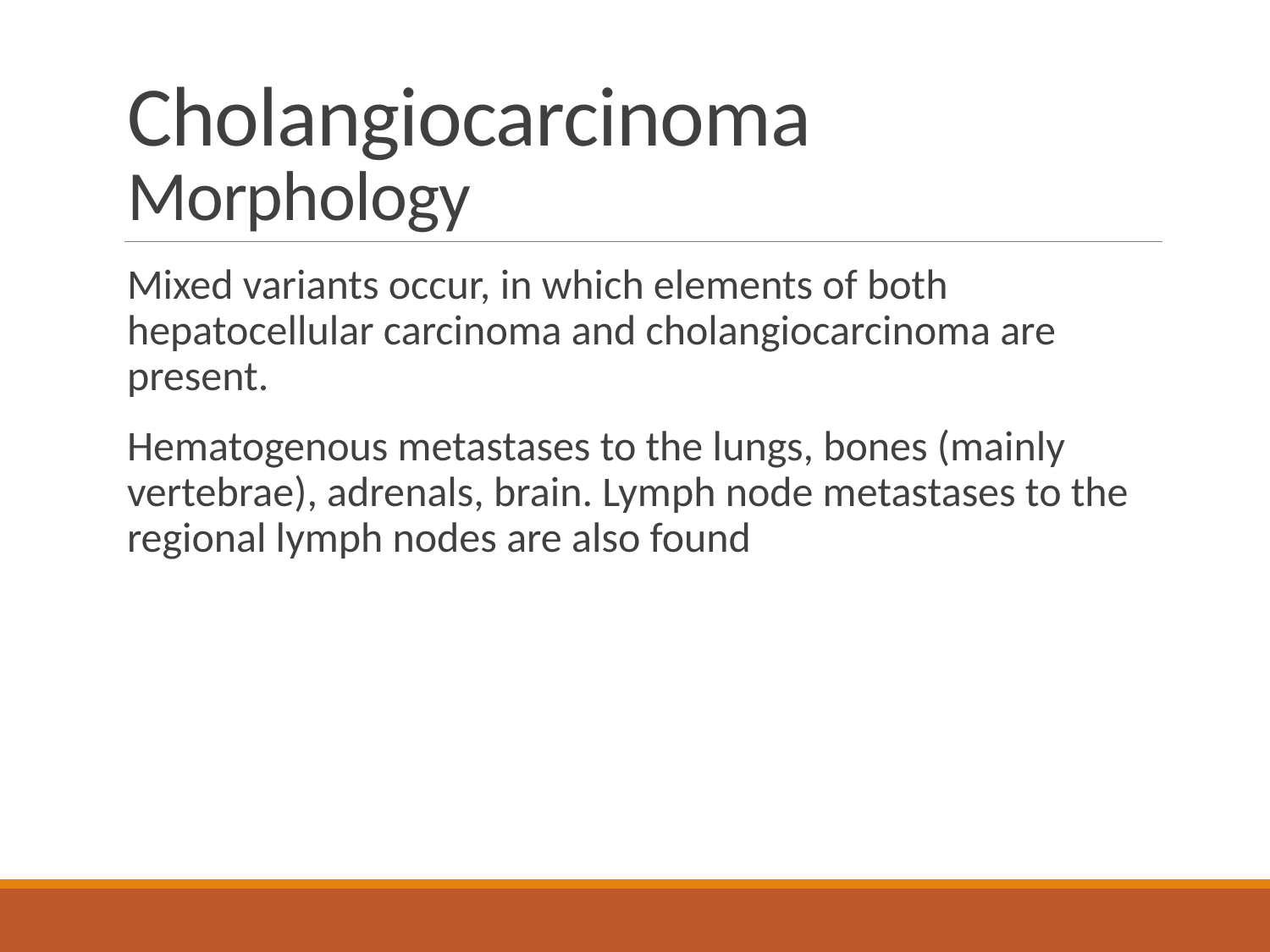

# Cholangiocarcinoma Morphology
Mixed variants occur, in which elements of both hepatocellular carcinoma and cholangiocarcinoma are present.
Hematogenous metastases to the lungs, bones (mainly vertebrae), adrenals, brain. Lymph node metastases to the regional lymph nodes are also found